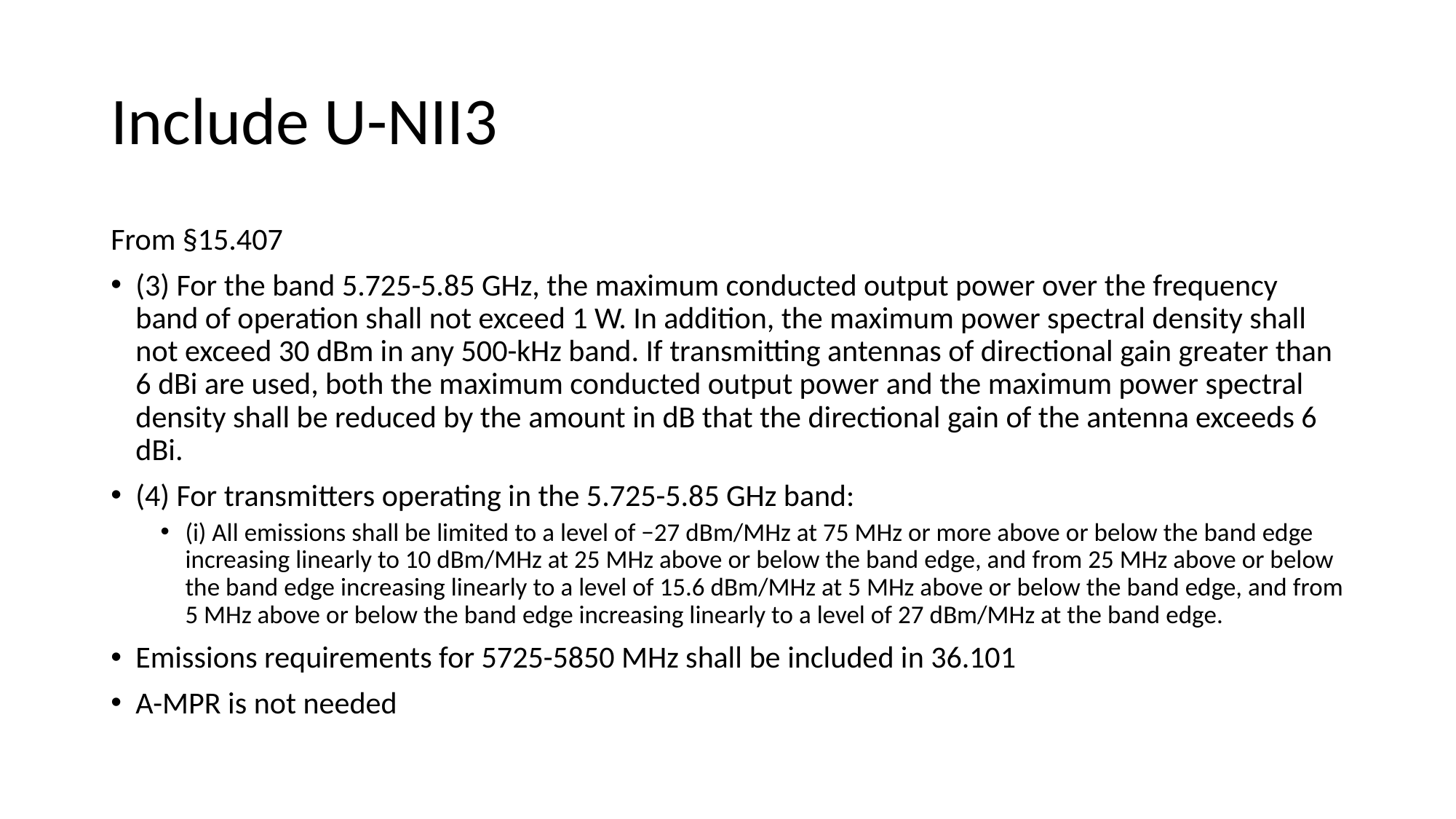

# Include U-NII3
From §15.407
(3) For the band 5.725-5.85 GHz, the maximum conducted output power over the frequency band of operation shall not exceed 1 W. In addition, the maximum power spectral density shall not exceed 30 dBm in any 500-kHz band. If transmitting antennas of directional gain greater than 6 dBi are used, both the maximum conducted output power and the maximum power spectral density shall be reduced by the amount in dB that the directional gain of the antenna exceeds 6 dBi.
(4) For transmitters operating in the 5.725-5.85 GHz band:
(i) All emissions shall be limited to a level of −27 dBm/MHz at 75 MHz or more above or below the band edge increasing linearly to 10 dBm/MHz at 25 MHz above or below the band edge, and from 25 MHz above or below the band edge increasing linearly to a level of 15.6 dBm/MHz at 5 MHz above or below the band edge, and from 5 MHz above or below the band edge increasing linearly to a level of 27 dBm/MHz at the band edge.
Emissions requirements for 5725-5850 MHz shall be included in 36.101
A-MPR is not needed